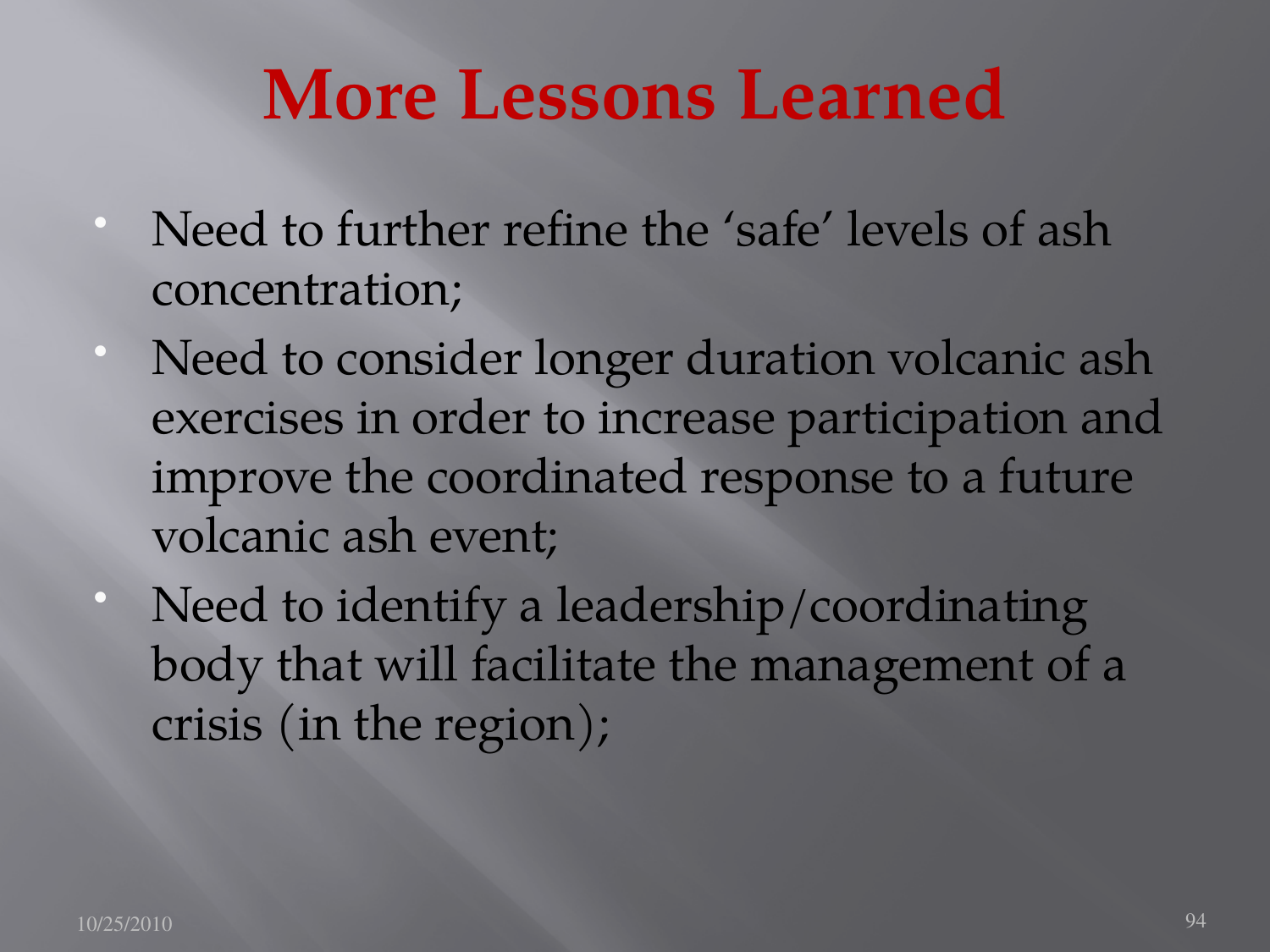

# More Lessons Learned
Need to further refine the ‘safe’ levels of ash concentration;
Need to consider longer duration volcanic ash exercises in order to increase participation and improve the coordinated response to a future volcanic ash event;
Need to identify a leadership/coordinating body that will facilitate the management of a crisis (in the region);
10/25/2010
94